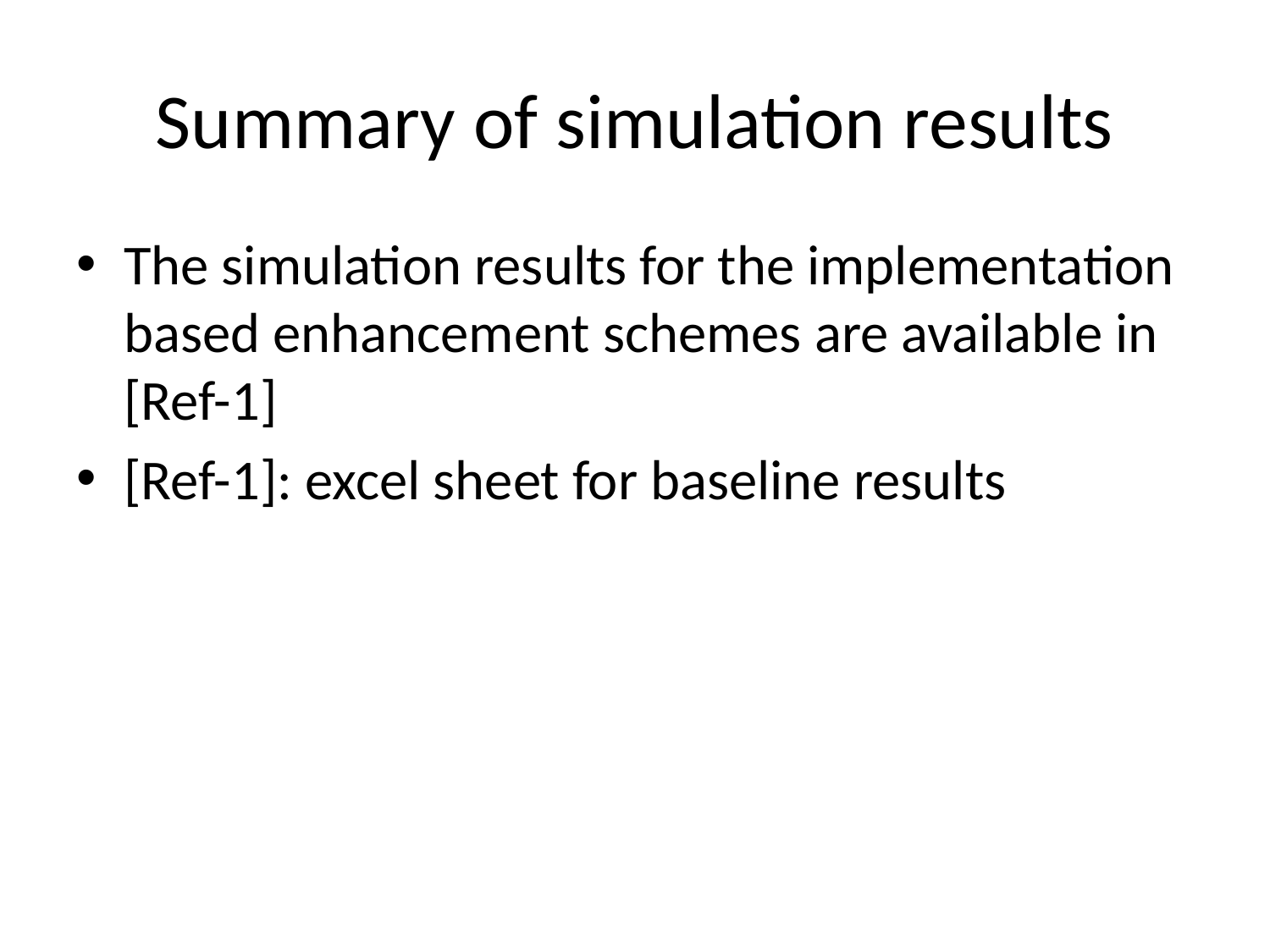

# Summary of simulation results
The simulation results for the implementation based enhancement schemes are available in [Ref-1]
[Ref-1]: excel sheet for baseline results